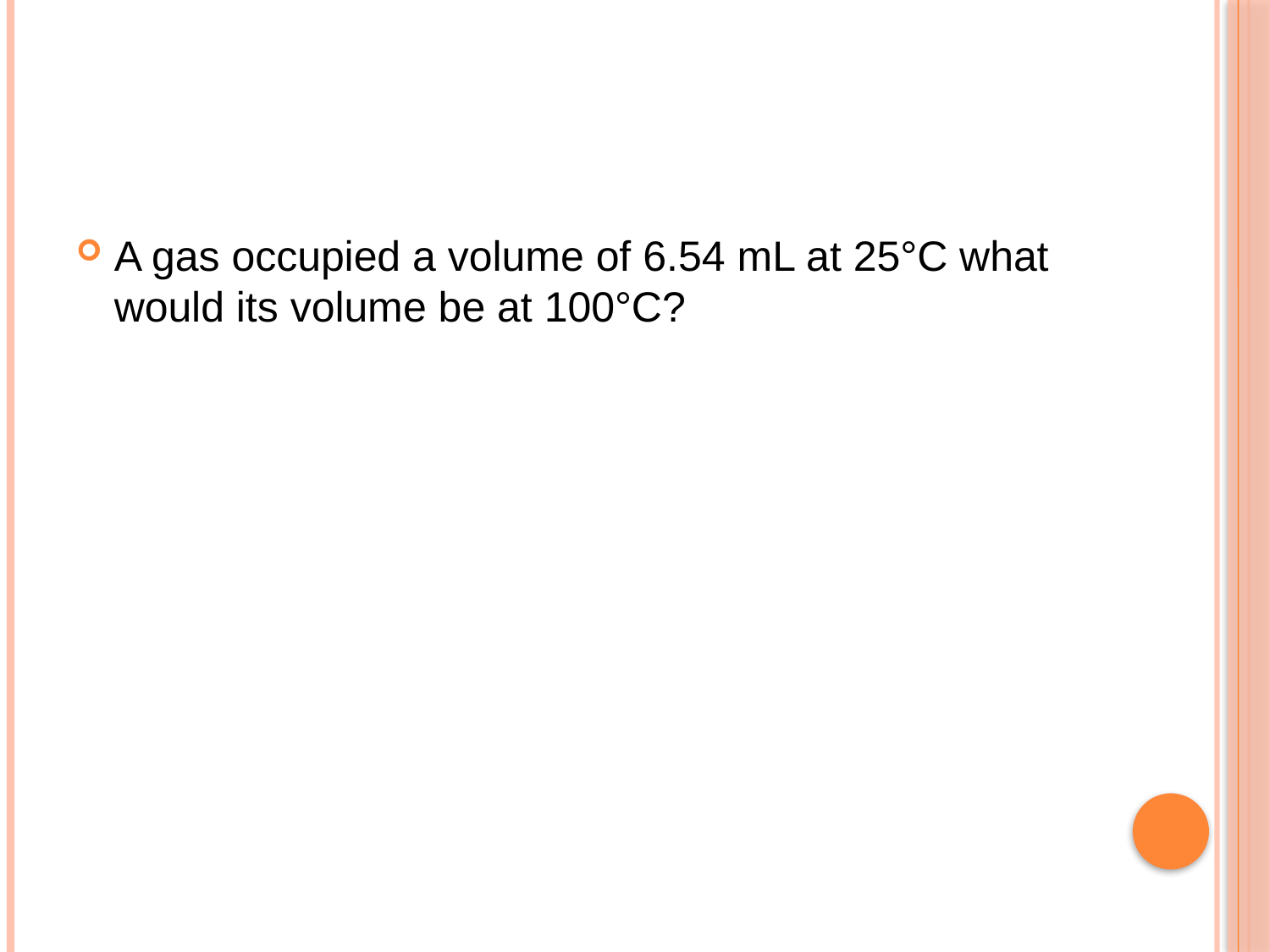

#
A gas occupied a volume of 6.54 mL at 25°C what would its volume be at 100°C?